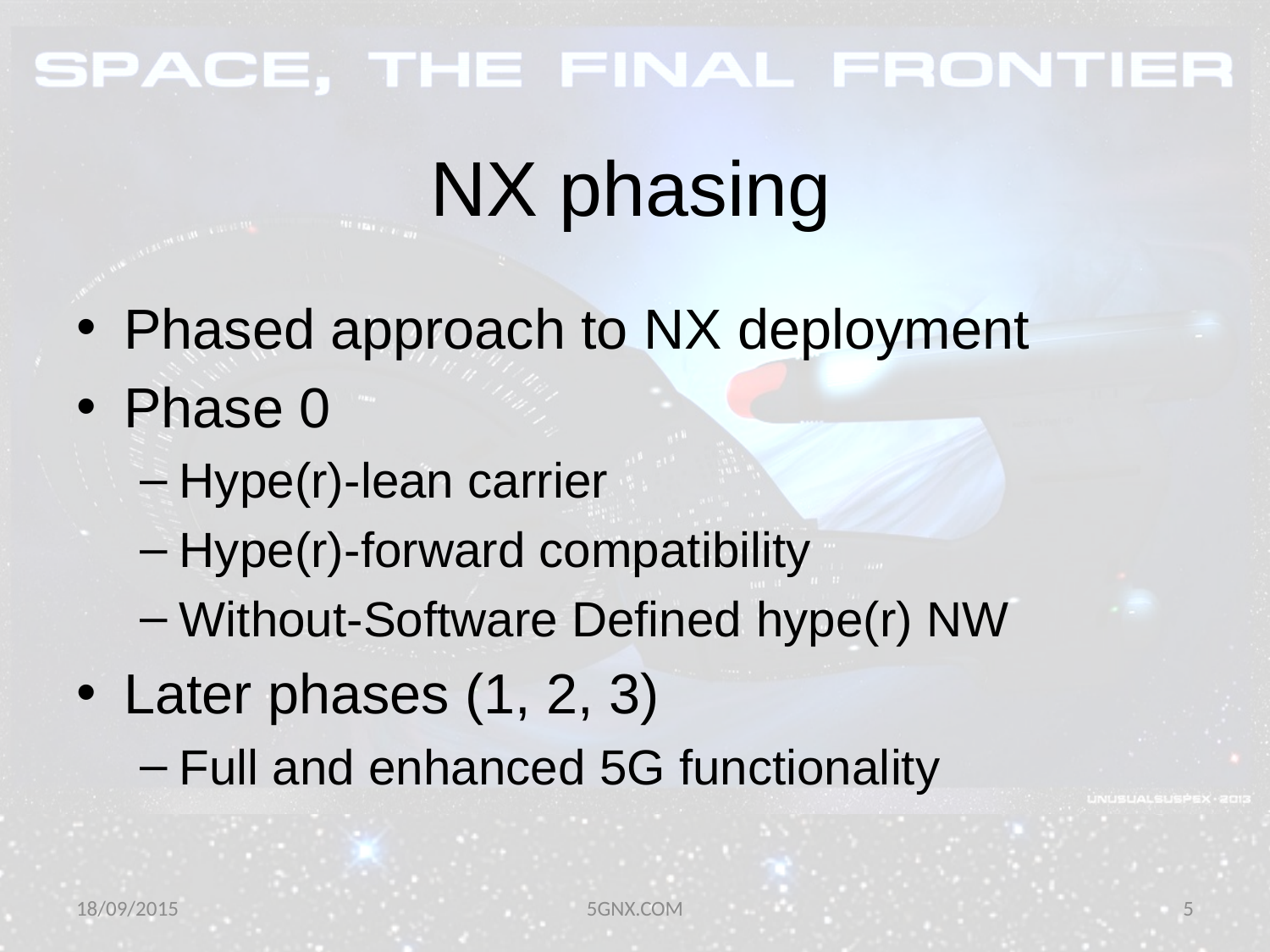

# NX phasing
Phased approach to NX deployment
Phase 0
Hype(r)-lean carrier
Hype(r)-forward compatibility
Without-Software Defined hype(r) NW
Later phases (1, 2, 3)
Full and enhanced 5G functionality
18/09/2015
5GNX.COM
5